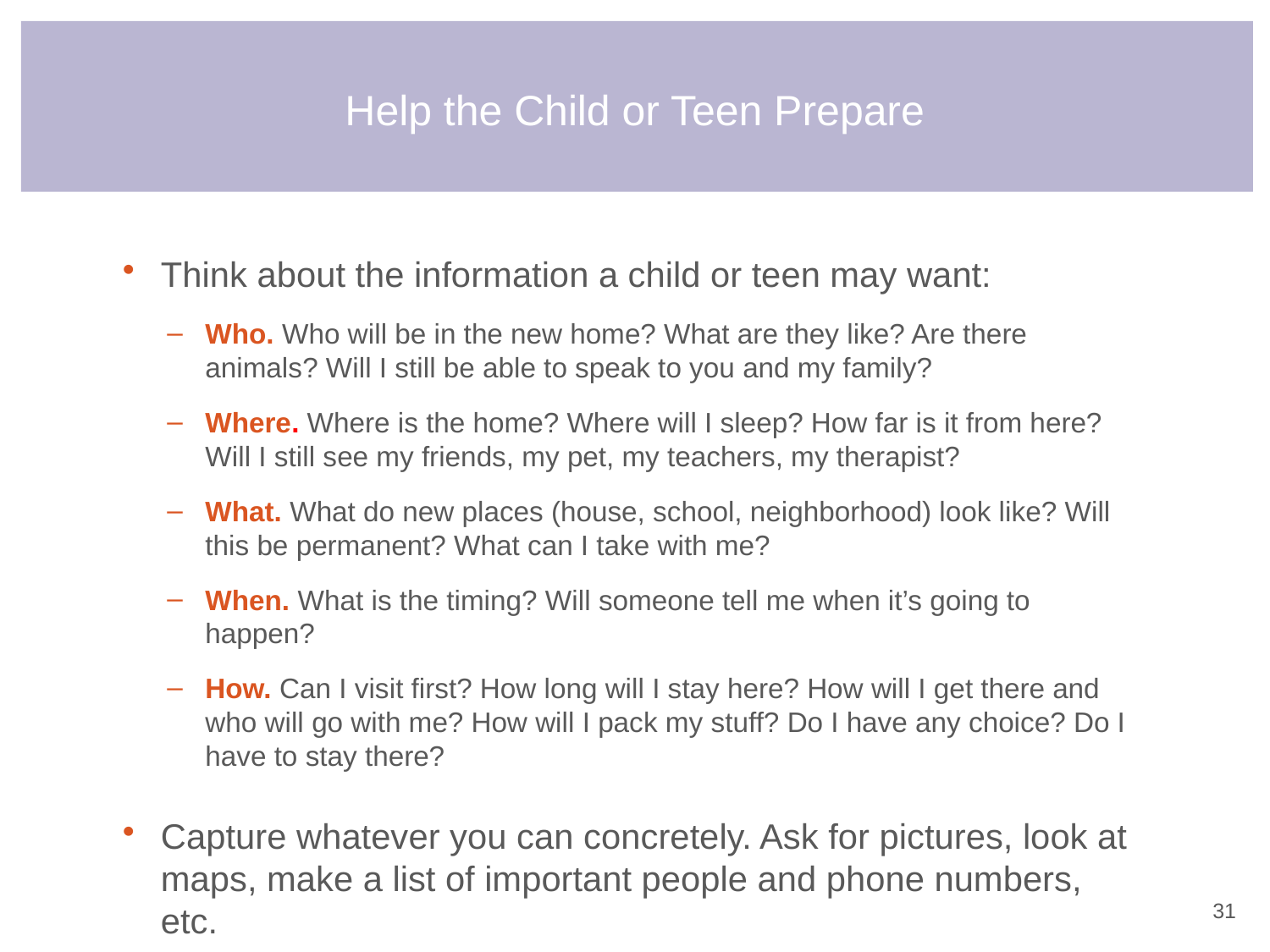

# Help the Child or Teen Prepare
Think about the information a child or teen may want:
Who. Who will be in the new home? What are they like? Are there animals? Will I still be able to speak to you and my family?
Where. Where is the home? Where will I sleep? How far is it from here? Will I still see my friends, my pet, my teachers, my therapist?
What. What do new places (house, school, neighborhood) look like? Will this be permanent? What can I take with me?
When. What is the timing? Will someone tell me when it’s going to happen?
How. Can I visit first? How long will I stay here? How will I get there and who will go with me? How will I pack my stuff? Do I have any choice? Do I have to stay there?
Capture whatever you can concretely. Ask for pictures, look at maps, make a list of important people and phone numbers, etc.

31